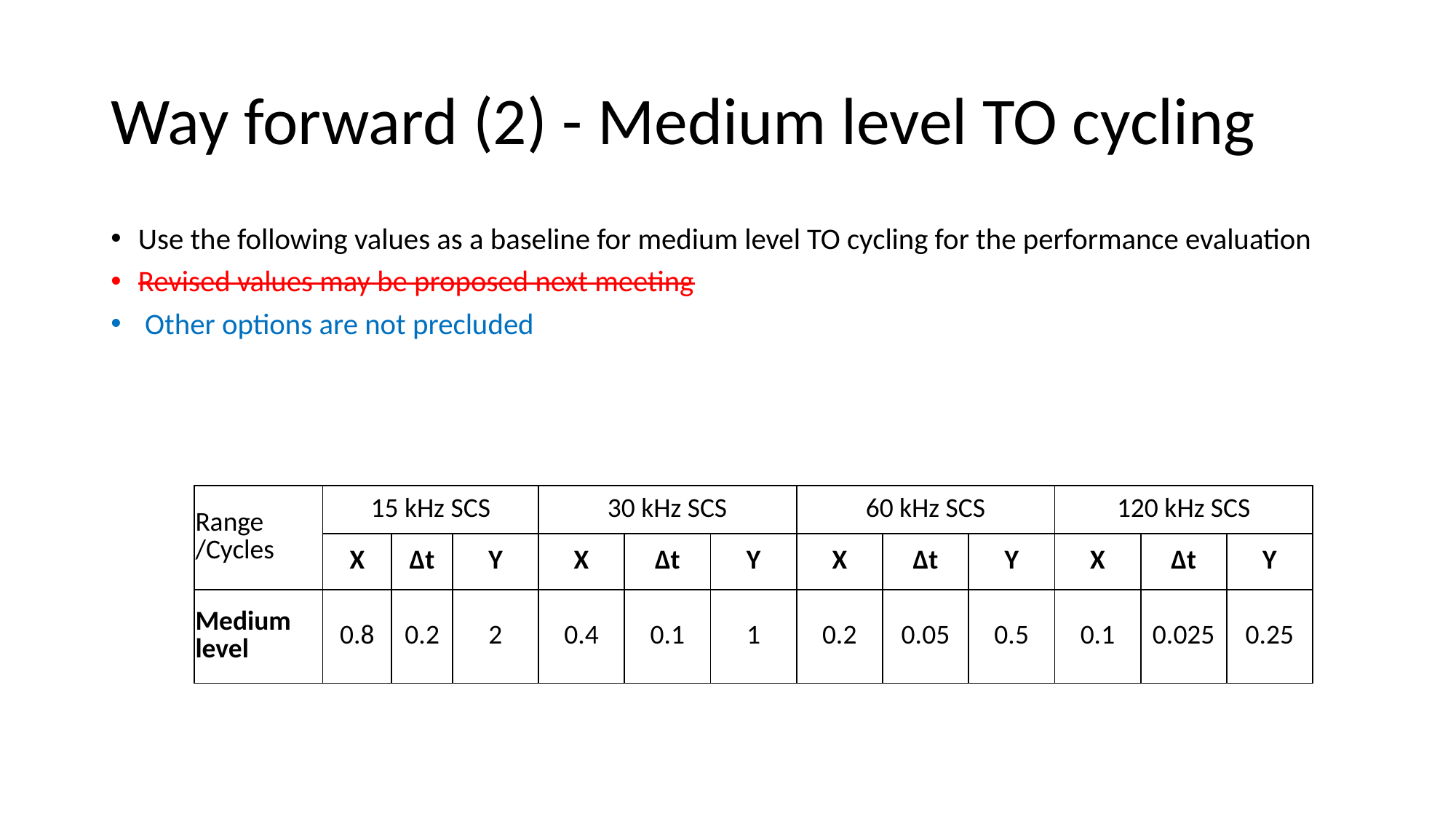

# Way forward (2) - Medium level TO cycling
Use the following values as a baseline for medium level TO cycling for the performance evaluation
Revised values may be proposed next meeting
 Other options are not precluded

| Range /Cycles | 15 kHz SCS |  |  | 30 kHz SCS |  |  | 60 kHz SCS |  |  | 120 kHz SCS |  |  |
| --- | --- | --- | --- | --- | --- | --- | --- | --- | --- | --- | --- | --- |
|  | X | ∆t | Y | X | ∆t | Y | X | ∆t | Y | X | ∆t | Y |
| Medium level | 0.8 | 0.2 | 2 | 0.4 | 0.1 | 1 | 0.2 | 0.05 | 0.5 | 0.1 | 0.025 | 0.25 |